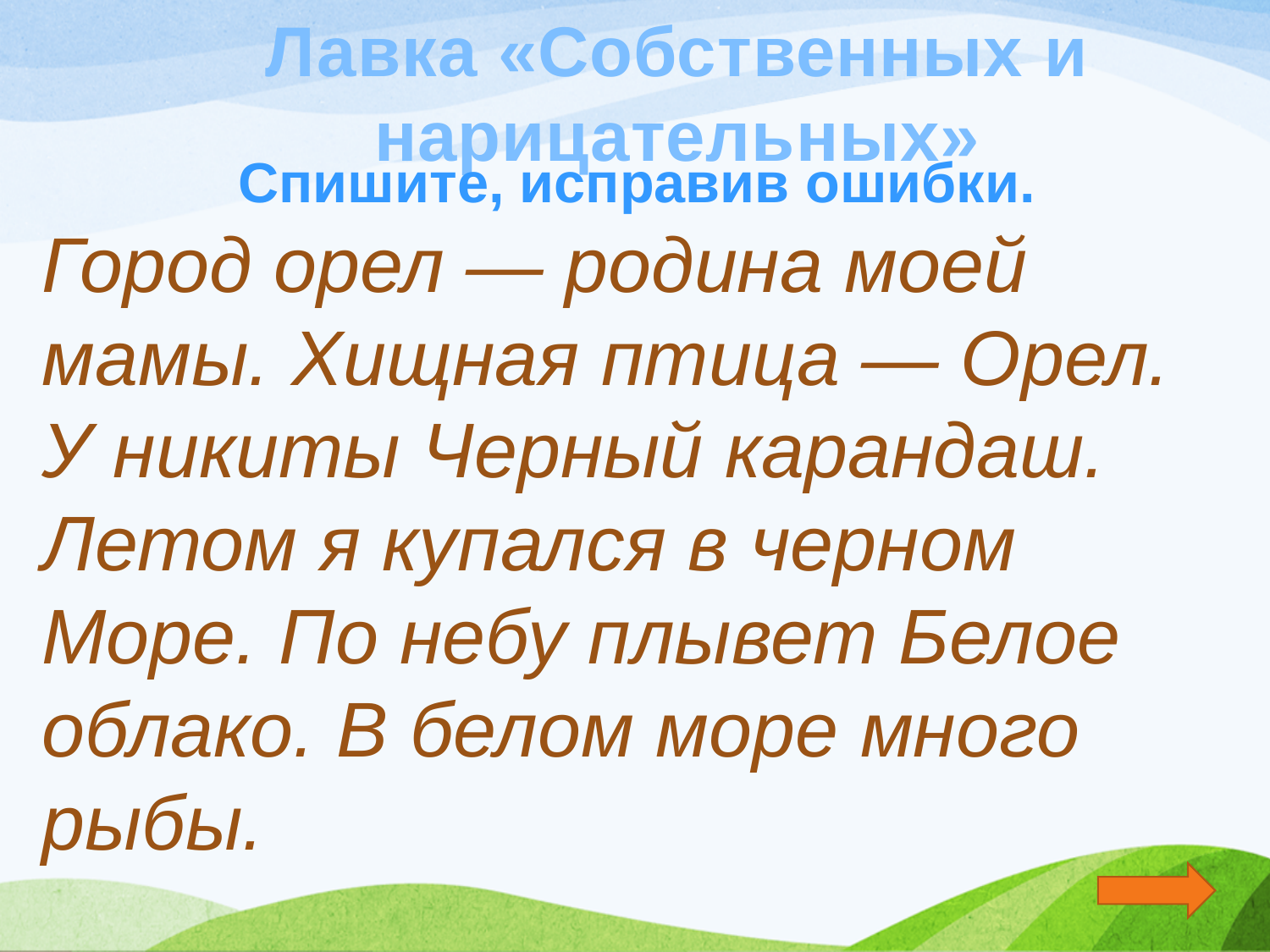

Лавка «Собственных и нарицательных»
Спишите, исправив ошибки.
Город орел — родина моей мамы. Хищная птица — Орел. У никиты Черный карандаш. Летом я купался в черном Море. По небу плывет Белое облако. В белом море много рыбы.